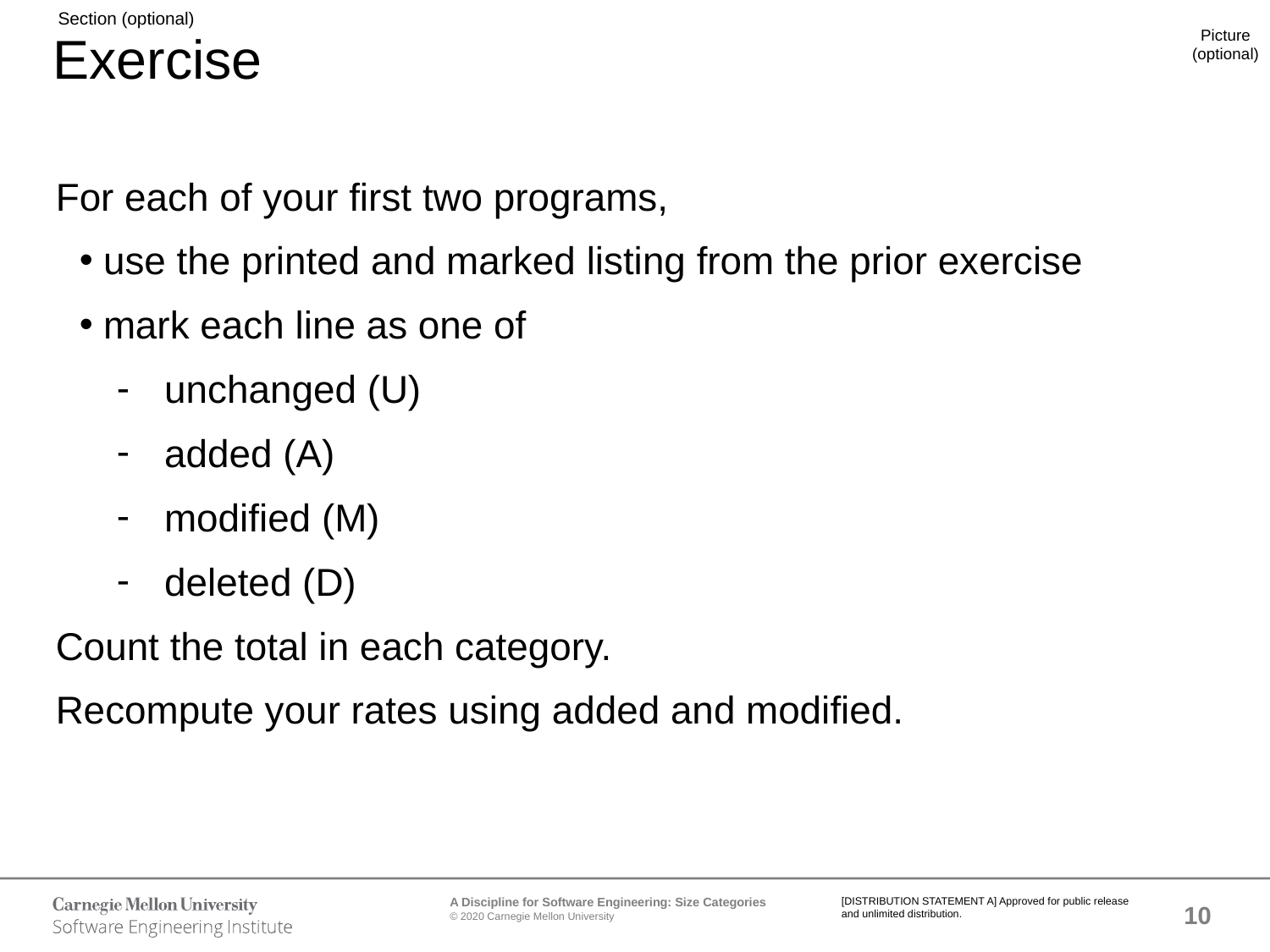

# Exercise
For each of your first two programs,
use the printed and marked listing from the prior exercise
mark each line as one of
unchanged (U)
added (A)
modified (M)
deleted (D)
Count the total in each category.
Recompute your rates using added and modified.